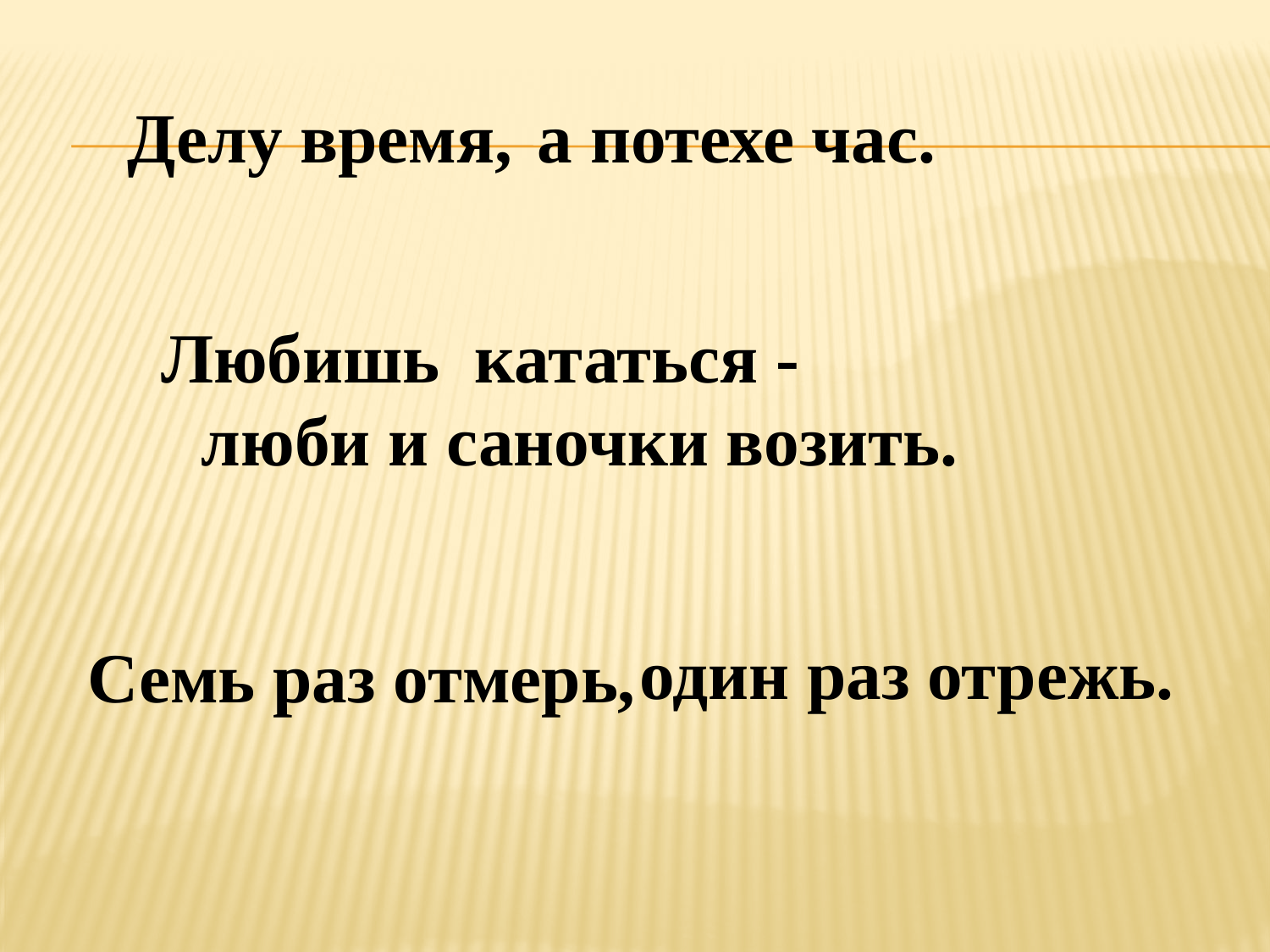

Делу время,
а потехе час.
Любишь  кататься -
люби и саночки возить.
один раз отрежь.
Семь раз отмерь,